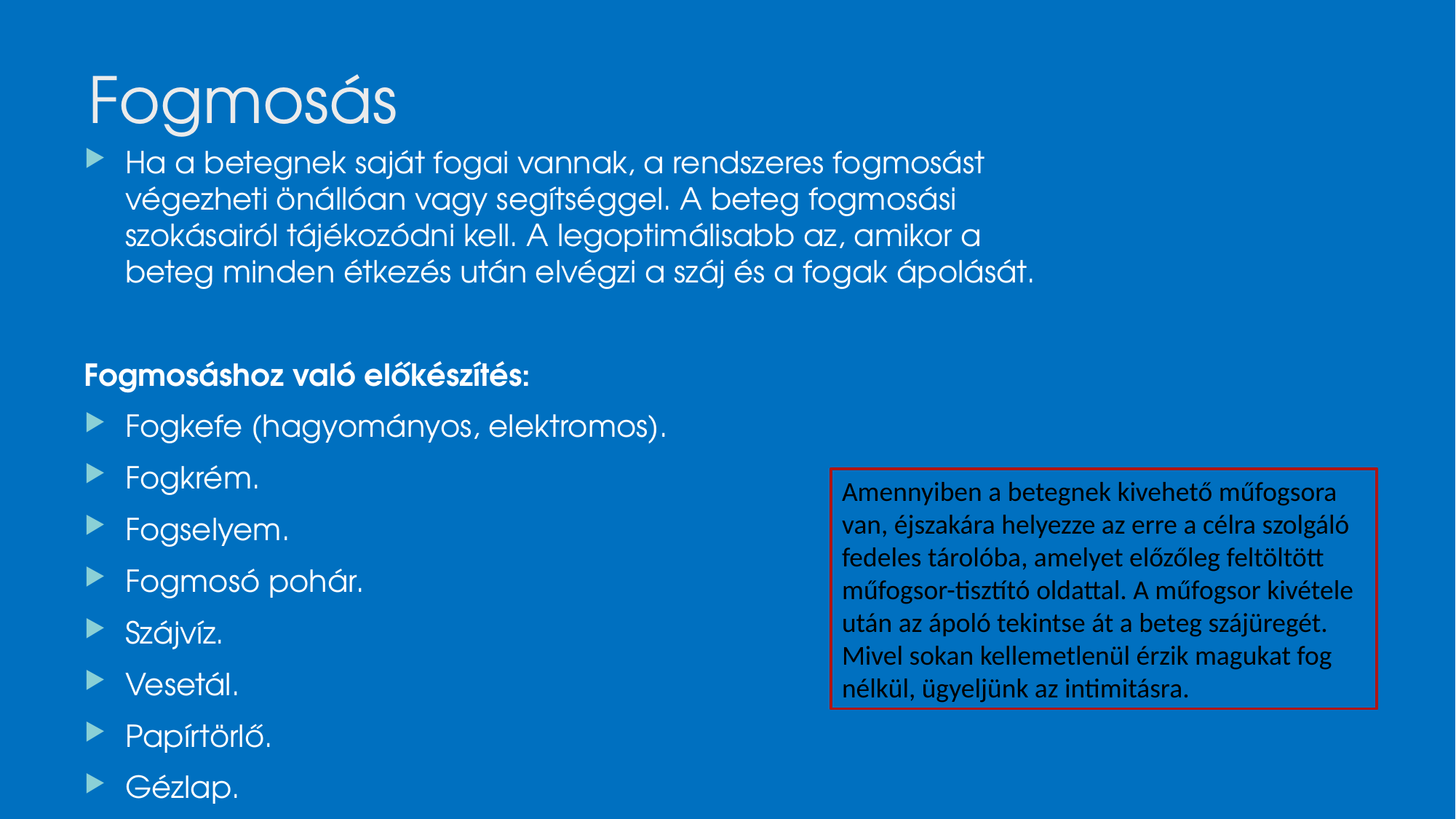

# Fogmosás
Ha a betegnek saját fogai vannak, a rendszeres fogmosást végezheti önállóan vagy segítséggel. A beteg fogmosási szokásairól tájékozódni kell. A legoptimálisabb az, amikor a beteg minden étkezés után elvégzi a száj és a fogak ápolását.

Fogmosáshoz való előkészítés:
Fogkefe (hagyományos, elektromos).
Fogkrém.
Fogselyem.
Fogmosó pohár.
Szájvíz.
Vesetál.
Papírtörlő.
Gézlap.
Gumikesztyű.
Törölköző.

Amennyiben a betegnek kivehető műfogsora van, éjszakára helyezze az erre a célra szolgáló fedeles tárolóba, amelyet előzőleg feltöltött műfogsor-tisztító oldattal. A műfogsor kivétele után az ápoló tekintse át a beteg szájüregét. Mivel sokan kellemetlenül érzik magukat fog nélkül, ügyeljünk az intimitásra.